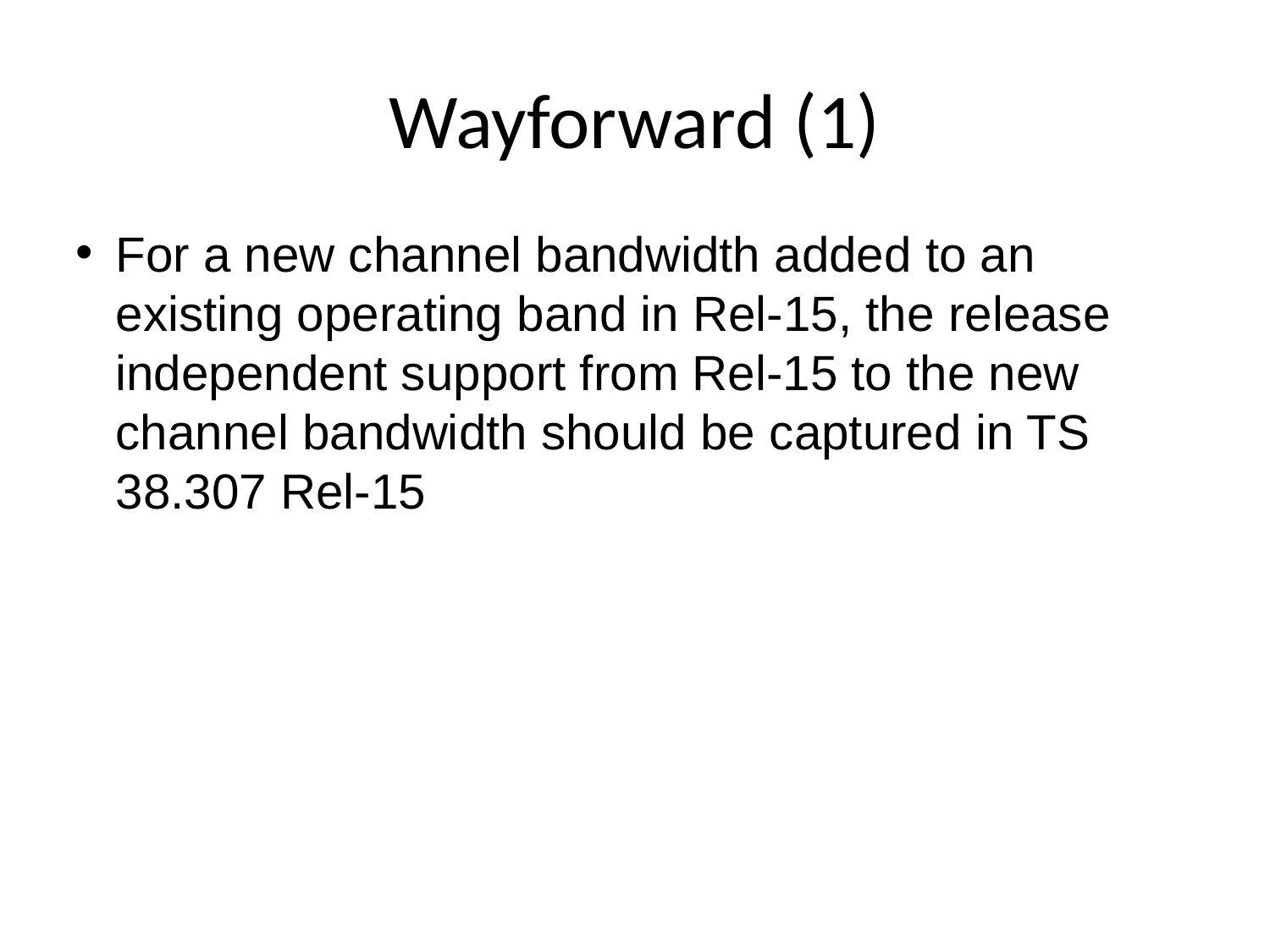

# Wayforward (1)
For a new channel bandwidth added to an existing operating band in Rel-15, the release independent support from Rel-15 to the new channel bandwidth should be captured in TS 38.307 Rel-15